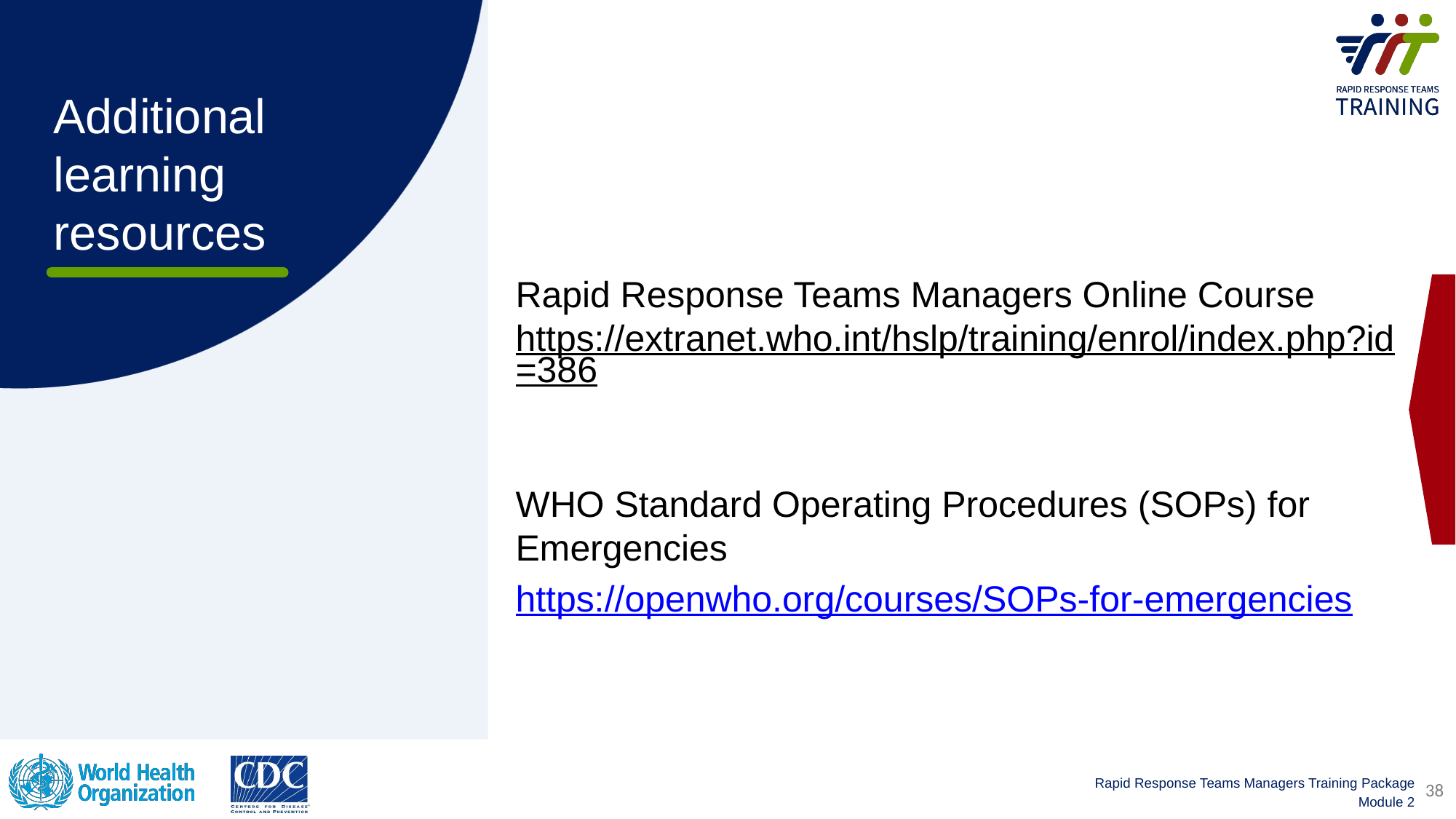

Rapid Response Teams Managers Online Course
https://extranet.who.int/hslp/training/enrol/index.php?id=386

WHO Standard Operating Procedures (SOPs) for Emergencies
https://openwho.org/courses/SOPs-for-emergencies
38